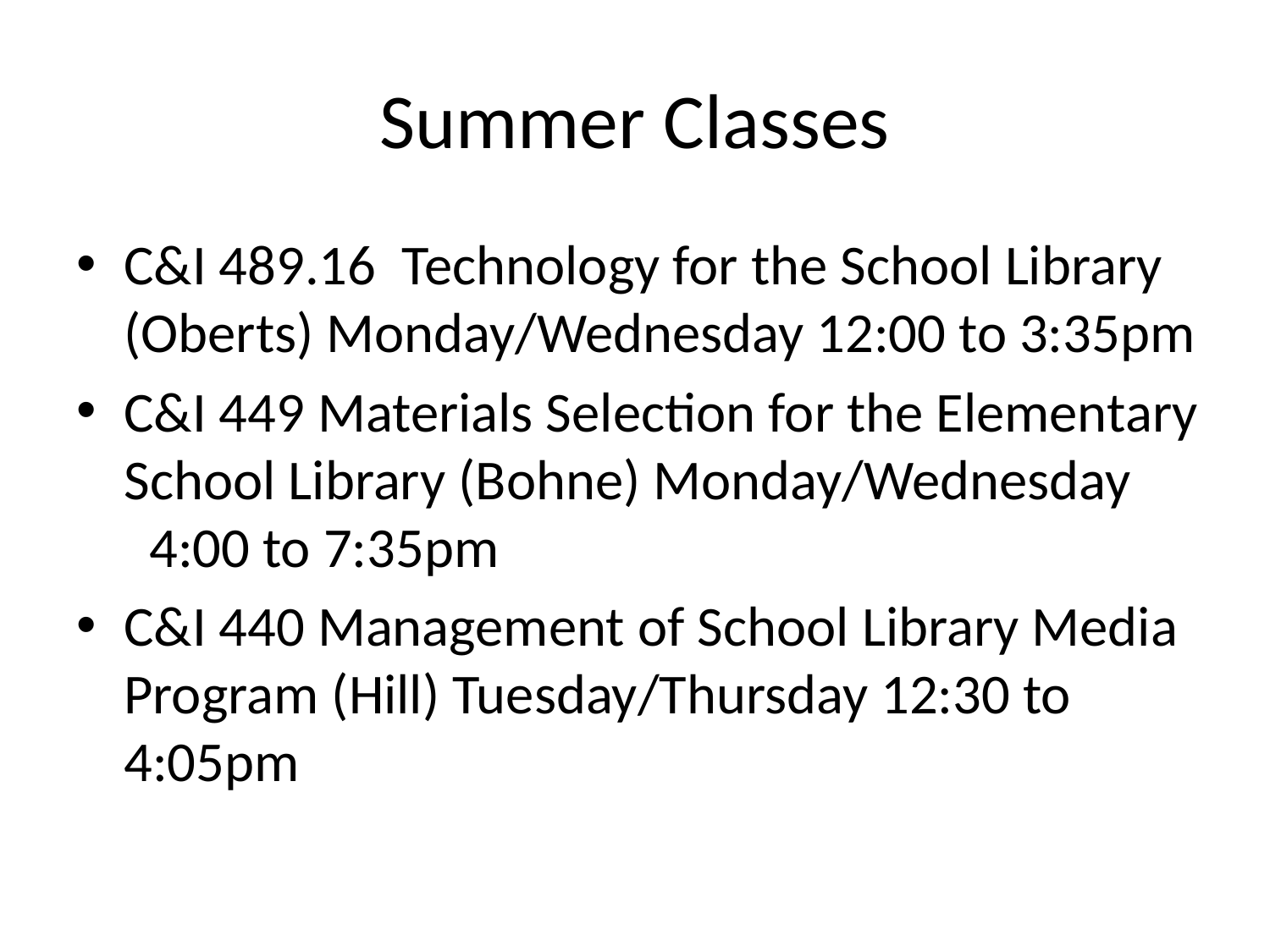

# Summer Classes
C&I 489.16  Technology for the School Library (Oberts) Monday/Wednesday 12:00 to 3:35pm
C&I 449 Materials Selection for the Elementary School Library (Bohne) Monday/Wednesday   4:00 to 7:35pm
C&I 440 Management of School Library Media Program (Hill) Tuesday/Thursday 12:30 to 4:05pm